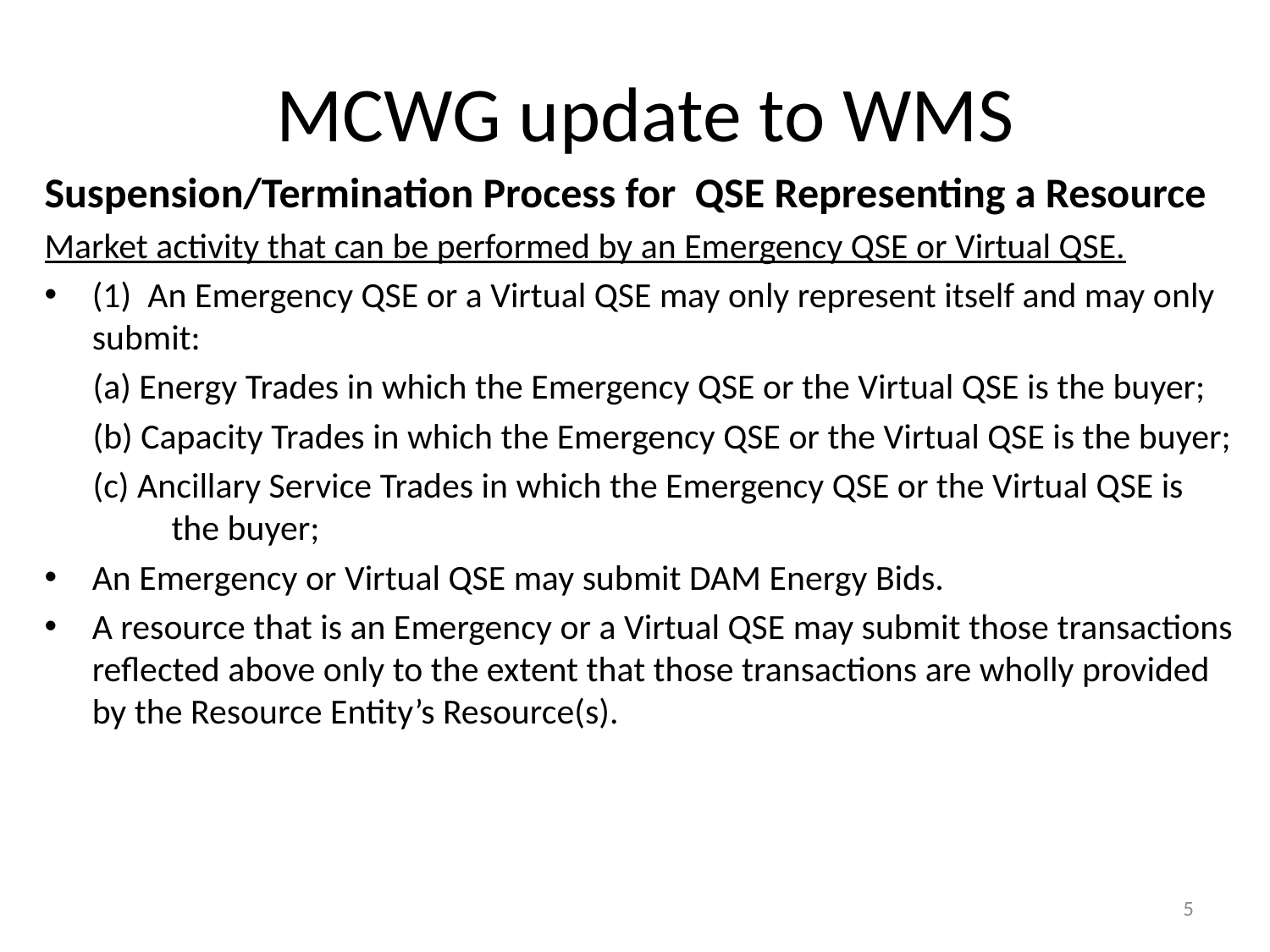

# MCWG update to WMS
Suspension/Termination Process for  QSE Representing a Resource
Market activity that can be performed by an Emergency QSE or Virtual QSE.
(1)  An Emergency QSE or a Virtual QSE may only represent itself and may only submit:
      (a) Energy Trades in which the Emergency QSE or the Virtual QSE is the buyer;
      (b) Capacity Trades in which the Emergency QSE or the Virtual QSE is the buyer;
      (c) Ancillary Service Trades in which the Emergency QSE or the Virtual QSE is 	the buyer;
An Emergency or Virtual QSE may submit DAM Energy Bids.
A resource that is an Emergency or a Virtual QSE may submit those transactions reflected above only to the extent that those transactions are wholly provided by the Resource Entity’s Resource(s).

5